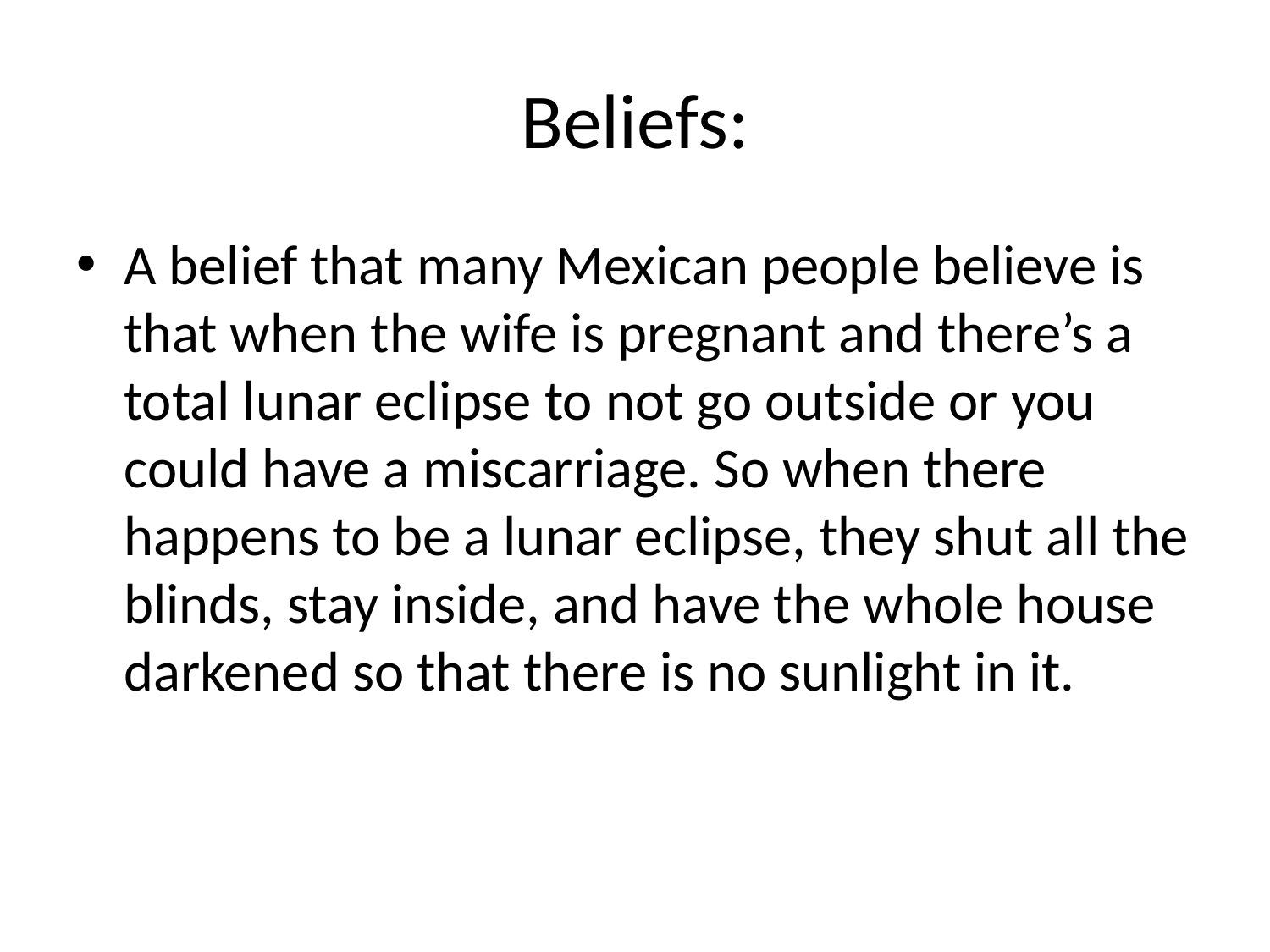

# Beliefs:
A belief that many Mexican people believe is that when the wife is pregnant and there’s a total lunar eclipse to not go outside or you could have a miscarriage. So when there happens to be a lunar eclipse, they shut all the blinds, stay inside, and have the whole house darkened so that there is no sunlight in it.